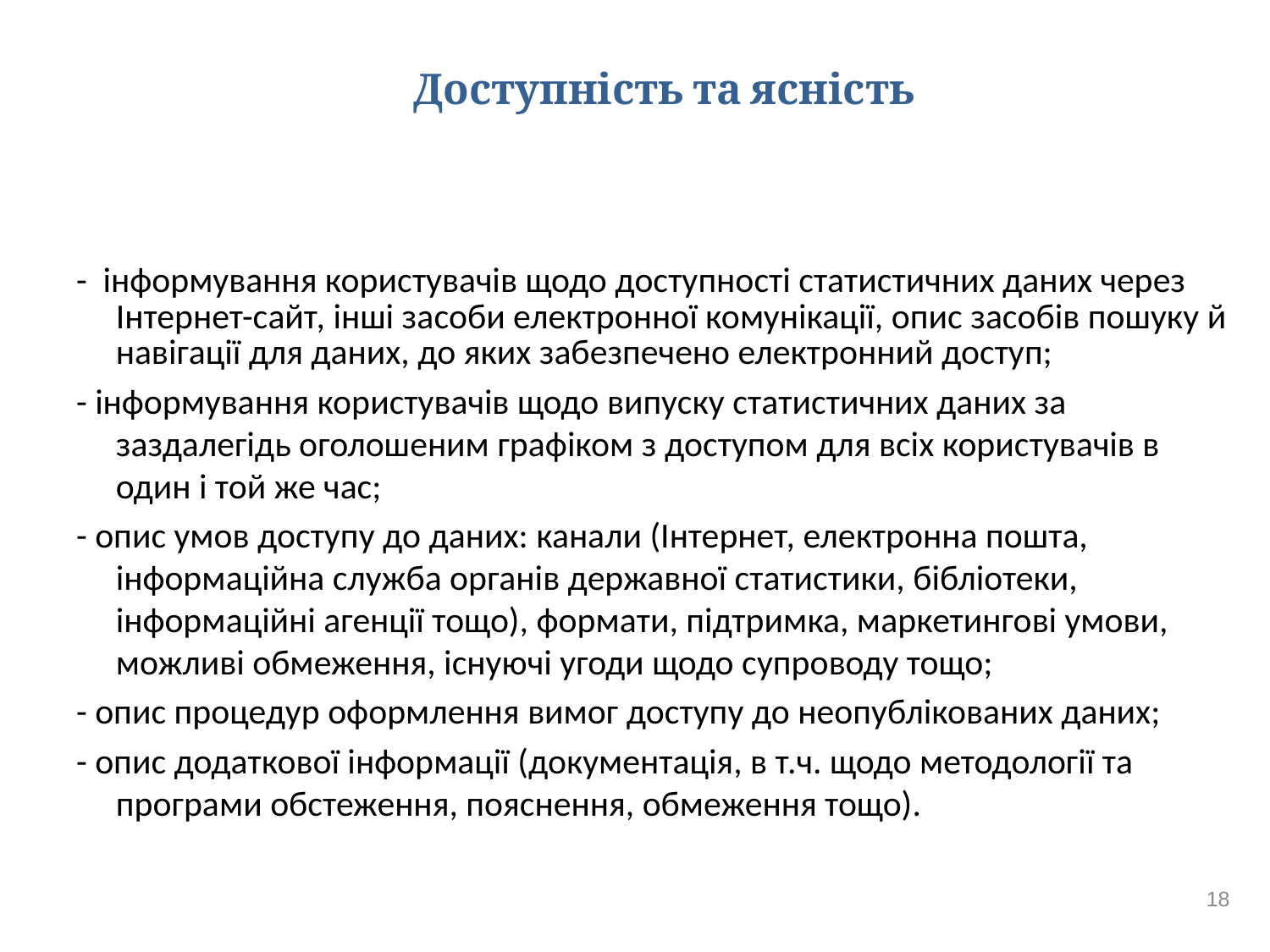

# Доступність та ясність
-  інформування користувачів щодо доступності статистичних даних через Інтернет-сайт, інші засоби електронної комунікації, опис засобів пошуку й навігації для даних, до яких забезпечено електронний доступ;
- інформування користувачів щодо випуску статистичних даних за заздалегідь оголошеним графіком з доступом для всіх користувачів в один і той же час;
- опис умов доступу до даних: канали (Інтернет, електронна пошта, інформаційна служба органів державної статистики, бібліотеки, інформаційні агенції тощо), формати, підтримка, маркетингові умови, можливі обмеження, існуючі угоди щодо супроводу тощо;
- опис процедур оформлення вимог доступу до неопублікованих даних;
- опис додаткової інформації (документація, в т.ч. щодо методології та програми обстеження, пояснення, обмеження тощо).
18